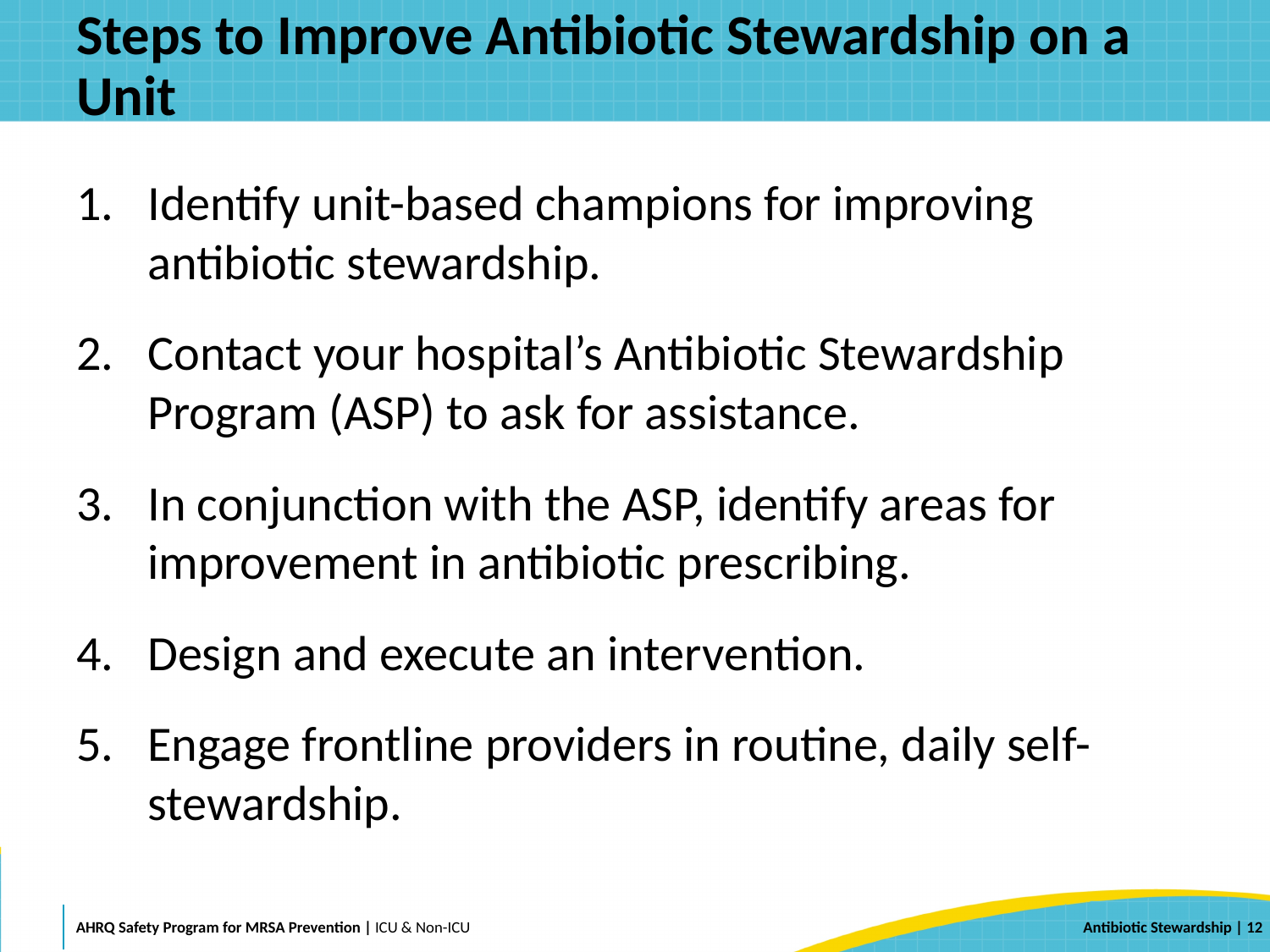

# Steps to Improve Antibiotic Stewardship on a Unit
Identify unit-based champions for improving antibiotic stewardship.
Contact your hospital’s Antibiotic Stewardship Program (ASP) to ask for assistance.
In conjunction with the ASP, identify areas for improvement in antibiotic prescribing.
Design and execute an intervention.
Engage frontline providers in routine, daily self-stewardship.
 | 12